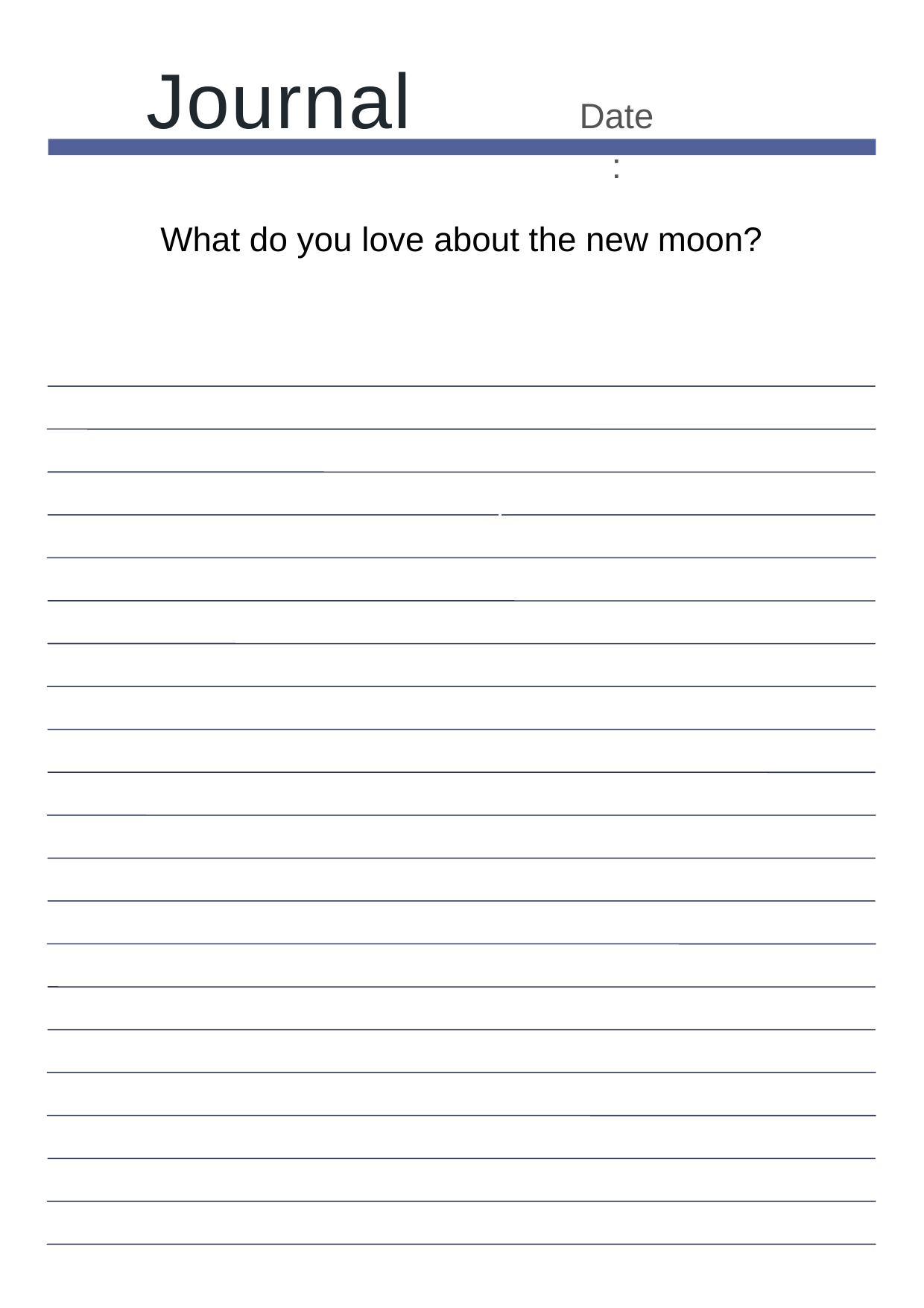

Journal
Date:

What do you love about the new moon?

Journal Prompt Here